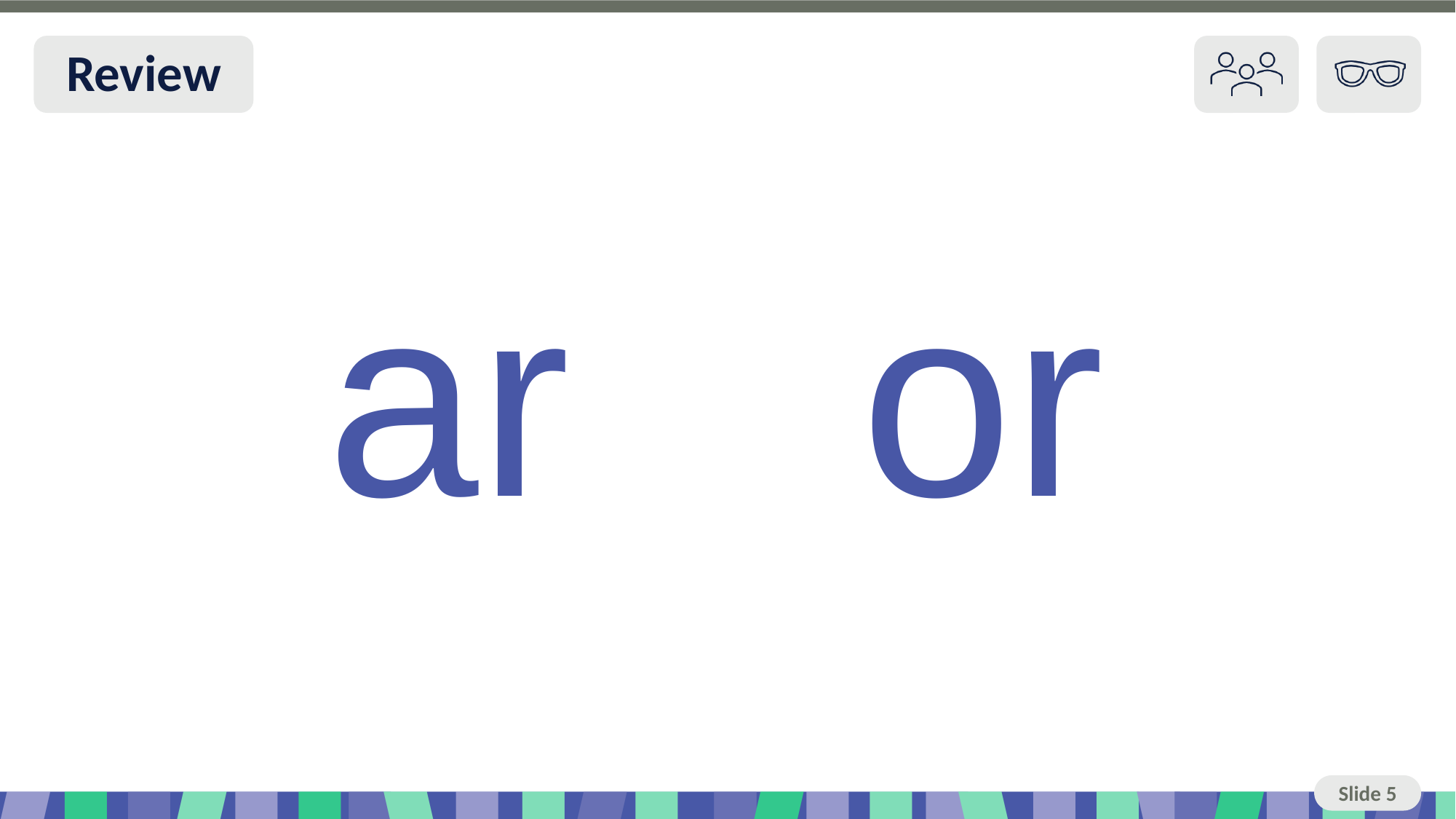

Slide 5 Review You do
 ar
 or